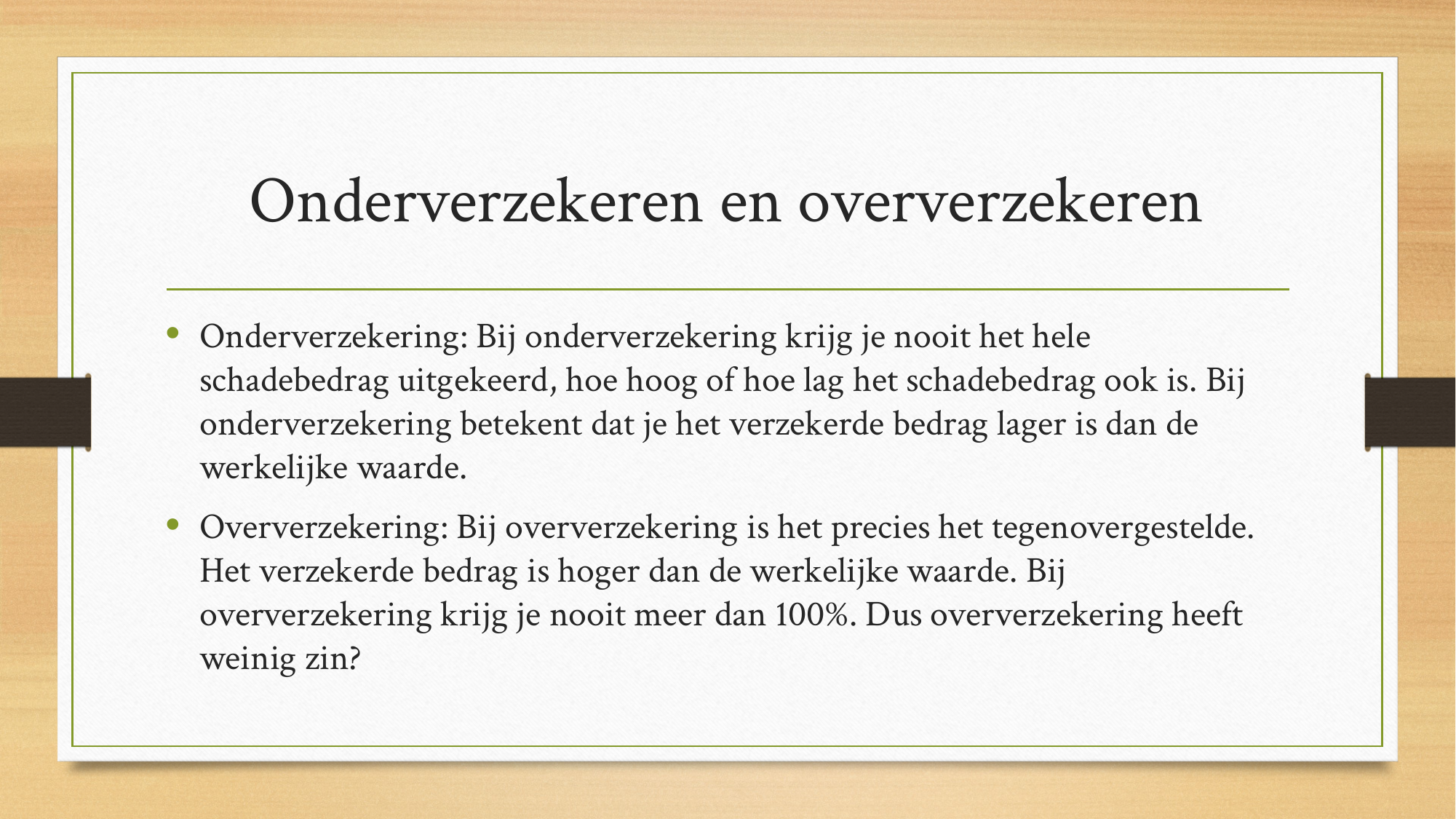

# Onderverzekeren en oververzekeren
Onderverzekering: Bij onderverzekering krijg je nooit het hele schadebedrag uitgekeerd, hoe hoog of hoe lag het schadebedrag ook is. Bij onderverzekering betekent dat je het verzekerde bedrag lager is dan de werkelijke waarde.
Oververzekering: Bij oververzekering is het precies het tegenovergestelde. Het verzekerde bedrag is hoger dan de werkelijke waarde. Bij oververzekering krijg je nooit meer dan 100%. Dus oververzekering heeft weinig zin?